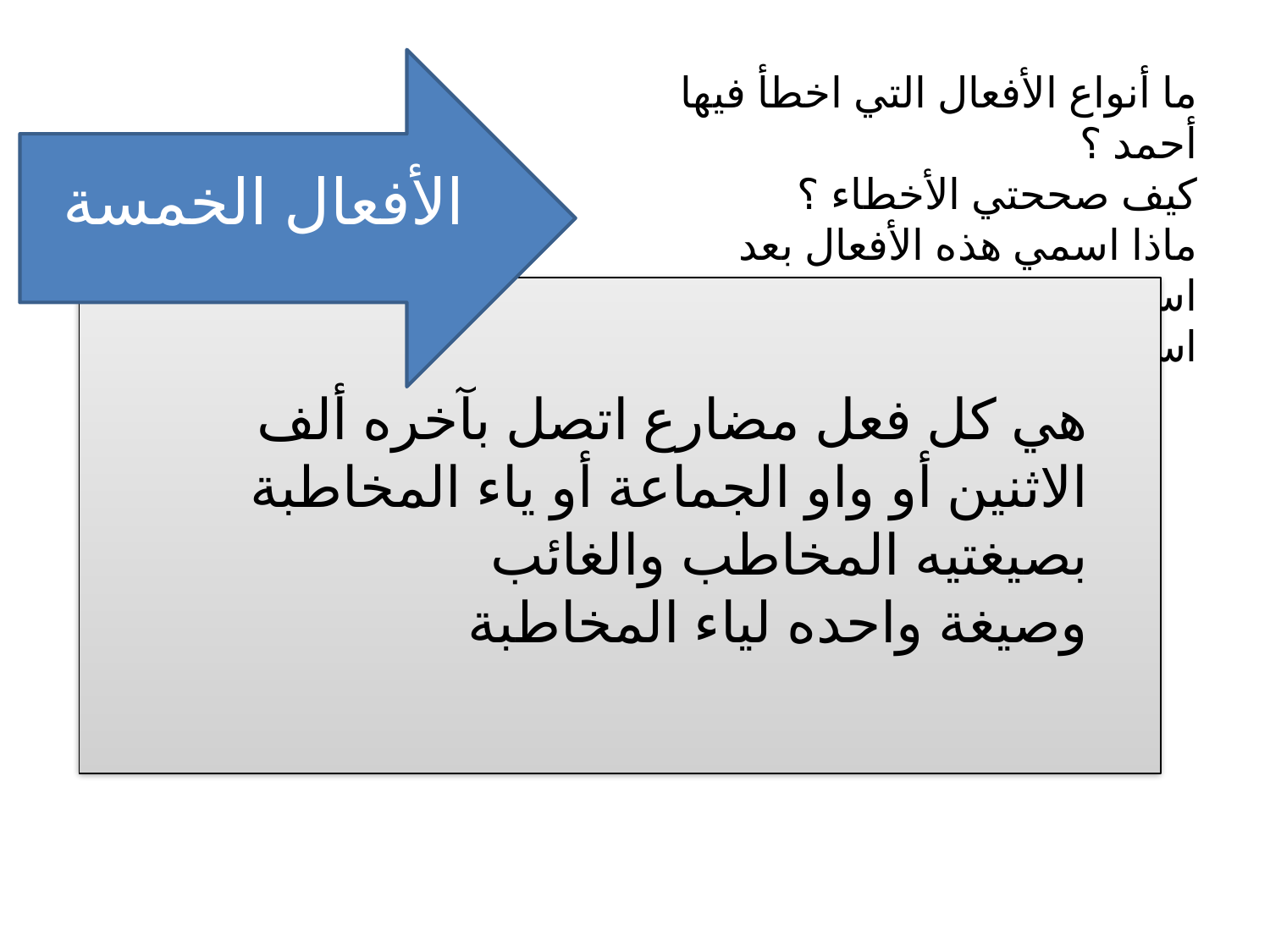

الأفعال الخمسة

ما أنواع الأفعال التي اخطأ فيها أحمد ؟
كيف صححتي الأخطاء ؟
ماذا اسمي هذه الأفعال بعد اسنادها ؟
استنتج أن :

هي كل فعل مضارع اتصل بآخره ألف الاثنين أو واو الجماعة أو ياء المخاطبة بصيغتيه المخاطب والغائب
وصيغة واحده لياء المخاطبة